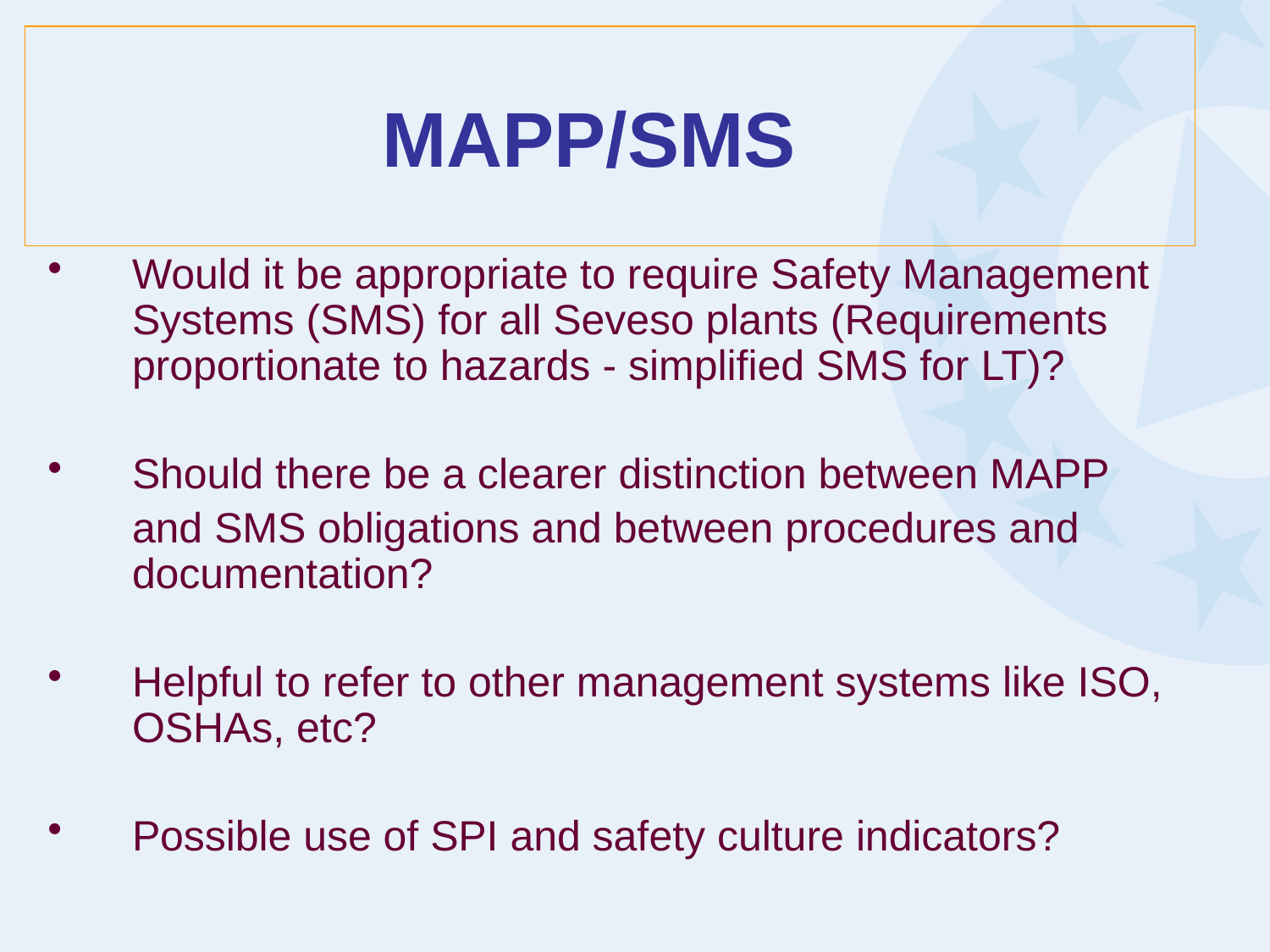

MAPP/SMS
Would it be appropriate to require Safety Management Systems (SMS) for all Seveso plants (Requirements proportionate to hazards - simplified SMS for LT)?

Should there be a clearer distinction between MAPP
	and SMS obligations and between procedures and documentation?

Helpful to refer to other management systems like ISO, OSHAs, etc?

Possible use of SPI and safety culture indicators?